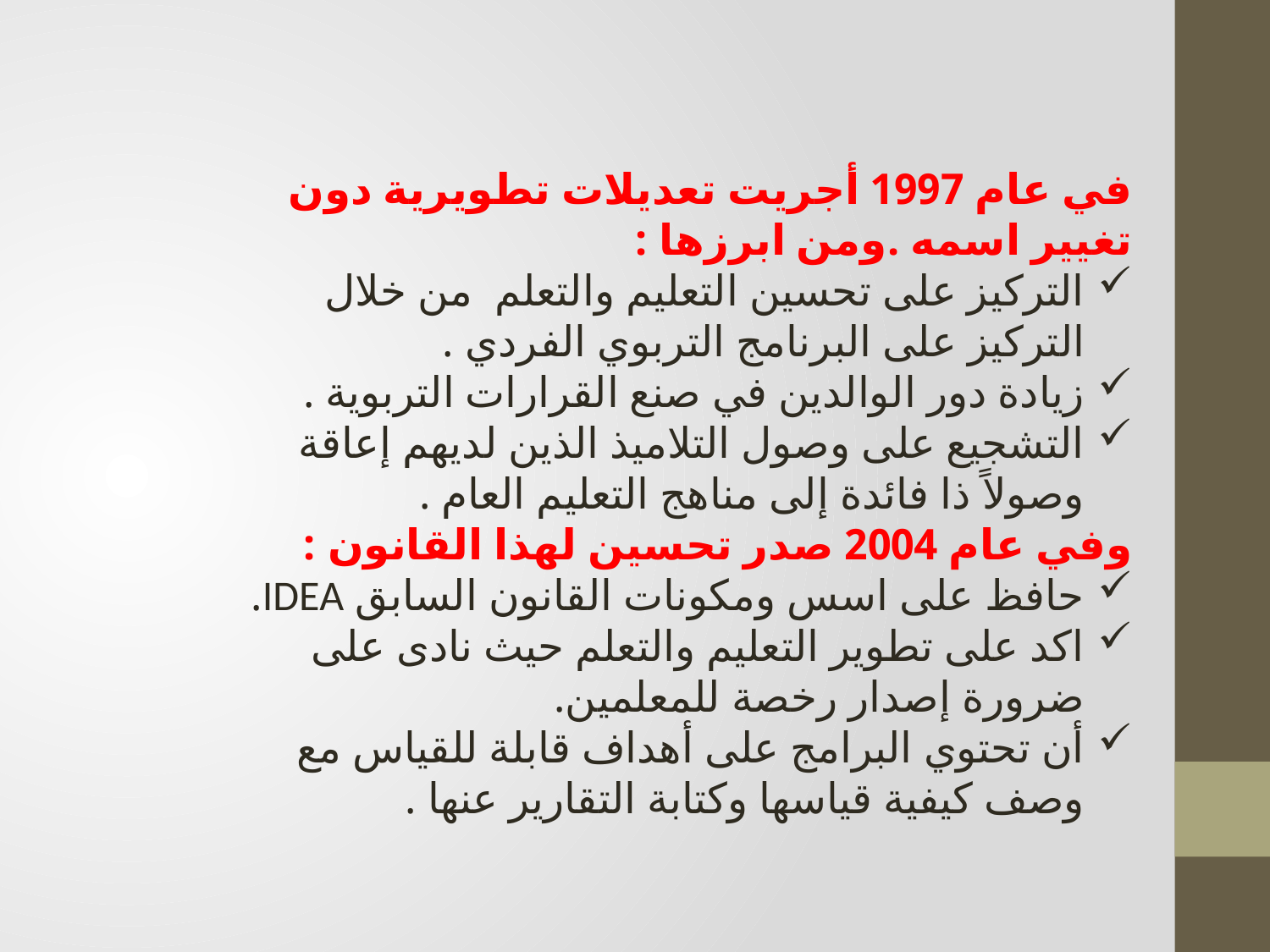

في عام 1997 أجريت تعديلات تطويرية دون تغيير اسمه .ومن ابرزها :
التركيز على تحسين التعليم والتعلم  من خلال التركيز على البرنامج التربوي الفردي .
زيادة دور الوالدين في صنع القرارات التربوية .
التشجيع على وصول التلاميذ الذين لديهم إعاقة وصولاً ذا فائدة إلى مناهج التعليم العام .
وفي عام 2004 صدر تحسين لهذا القانون :
حافظ على اسس ومكونات القانون السابق IDEA.
اكد على تطوير التعليم والتعلم حيث نادى على ضرورة إصدار رخصة للمعلمين.
أن تحتوي البرامج على أهداف قابلة للقياس مع وصف كيفية قياسها وكتابة التقارير عنها .